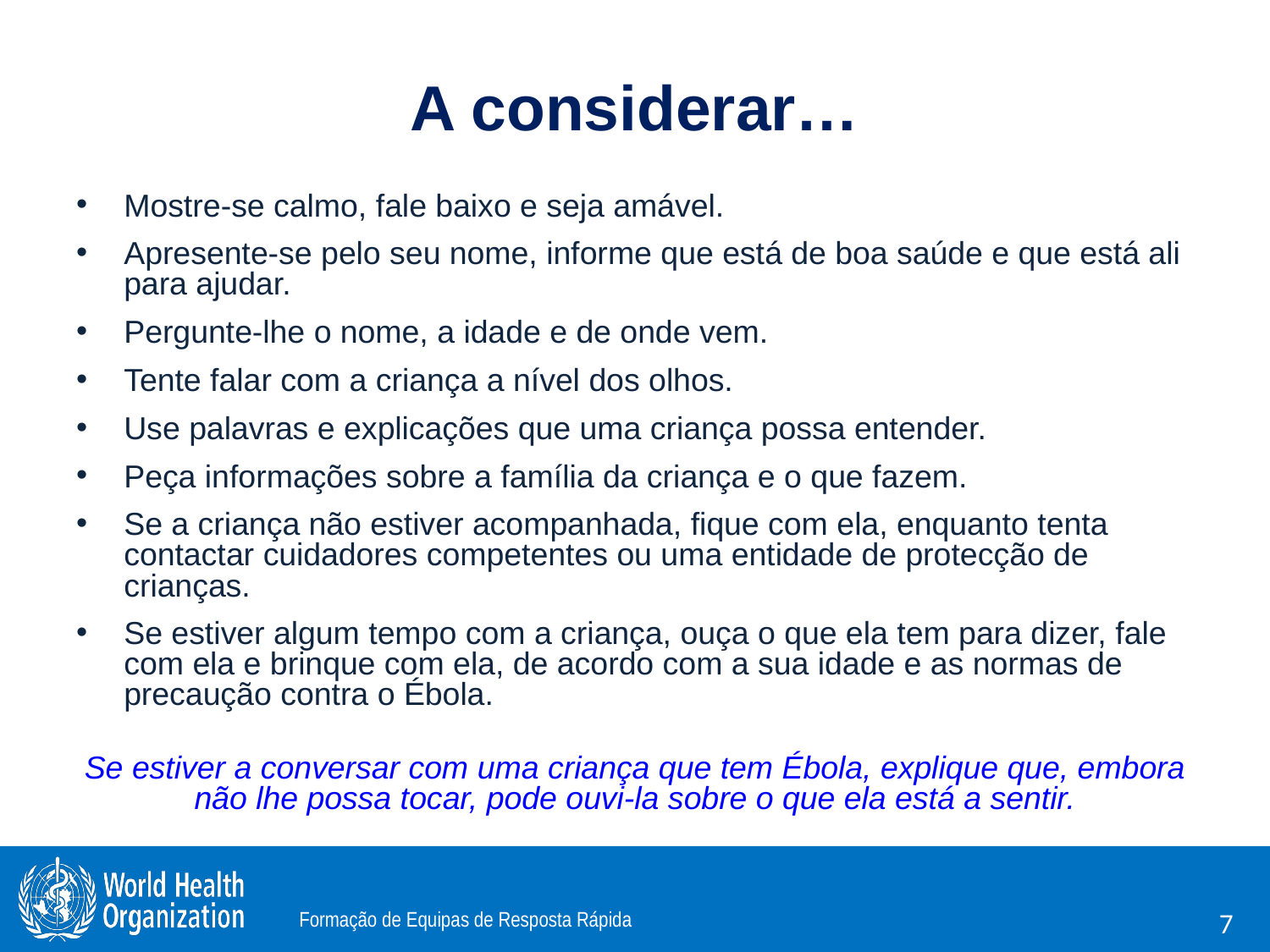

# A considerar…
Mostre-se calmo, fale baixo e seja amável.
Apresente-se pelo seu nome, informe que está de boa saúde e que está ali para ajudar.
Pergunte-lhe o nome, a idade e de onde vem.
Tente falar com a criança a nível dos olhos.
Use palavras e explicações que uma criança possa entender.
Peça informações sobre a família da criança e o que fazem.
Se a criança não estiver acompanhada, fique com ela, enquanto tenta contactar cuidadores competentes ou uma entidade de protecção de crianças.
Se estiver algum tempo com a criança, ouça o que ela tem para dizer, fale com ela e brinque com ela, de acordo com a sua idade e as normas de precaução contra o Ébola.

Se estiver a conversar com uma criança que tem Ébola, explique que, embora não lhe possa tocar, pode ouvi-la sobre o que ela está a sentir.